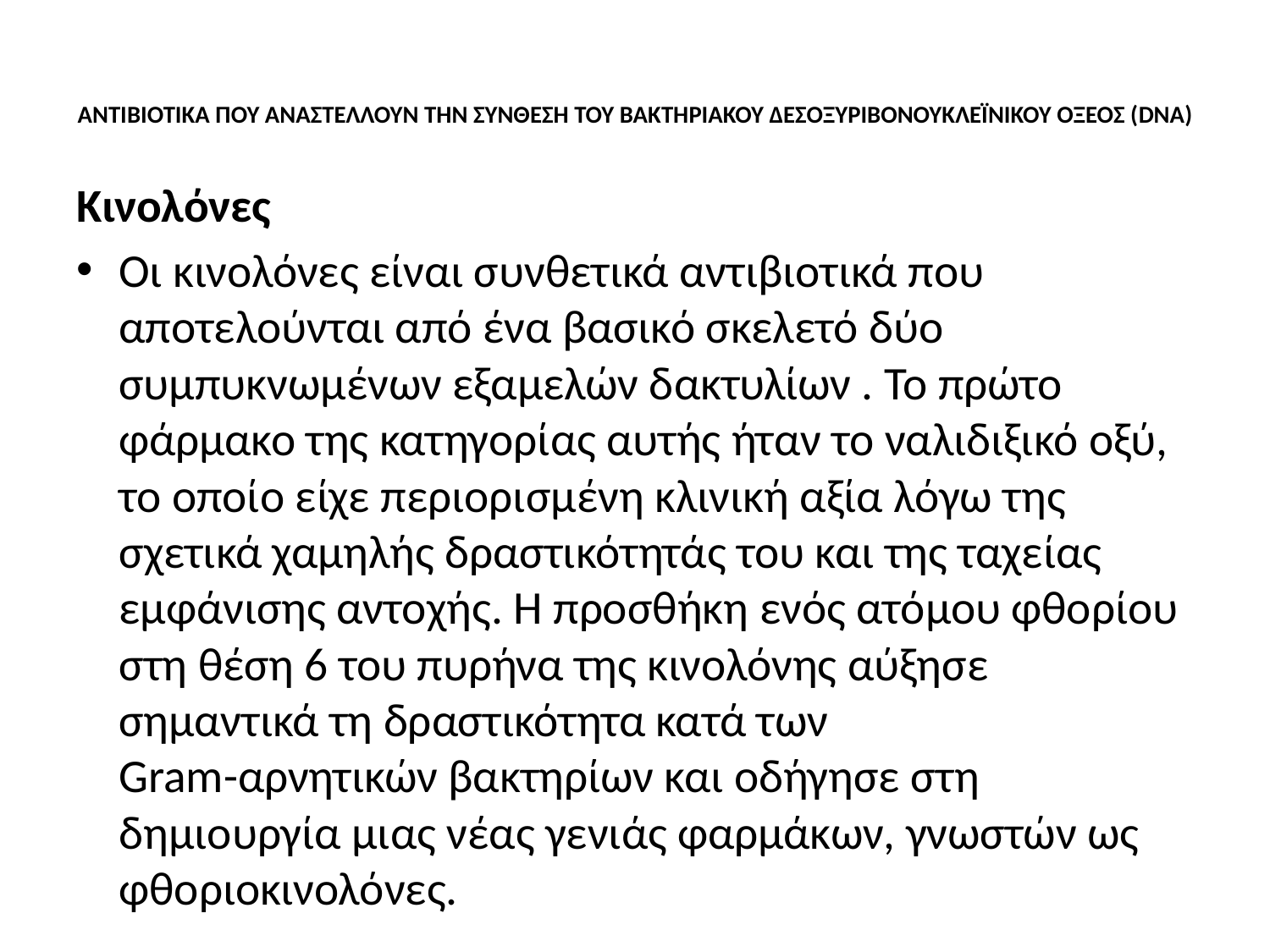

# ΑΝΤΙΒΙΟΤΙΚΑ ΠΟΥ ΑΝΑΣΤΕΛΛΟΥΝ ΤΗΝ ΣΥΝΘΕΣΗ ΤΟΥ ΒΑΚΤΗΡΙΑΚΟΥ ΔΕΣΟΞΥΡΙΒΟΝΟΥΚΛΕΪΝΙΚΟΥ ΟΞΕΟΣ (DNA)
Κινολόνες
Οι κινολόνες είναι συνθετικά αντιβιοτικά που αποτελούνται από ένα βασικό σκελετό δύο συμπυκνωμένων εξαμελών δακτυλίων . Το πρώτο φάρμακο της κατηγορίας αυτής ήταν το ναλιδιξικό οξύ, το οποίο είχε περιορισμένη κλινική αξία λόγω της σχετικά χαμηλής δραστικότητάς του και της ταχείας εμφάνισης αντοχής. Η προσθήκη ενός ατόμου φθορίου στη θέση 6 του πυρήνα της κινολόνης αύξησε σημαντικά τη δραστικότητα κατά των                         Gram-αρνητικών βακτηρίων και οδήγησε στη δημιουργία μιας νέ­ας γενιάς φαρμάκων, γνωστών ως φθοριοκινολόνες.